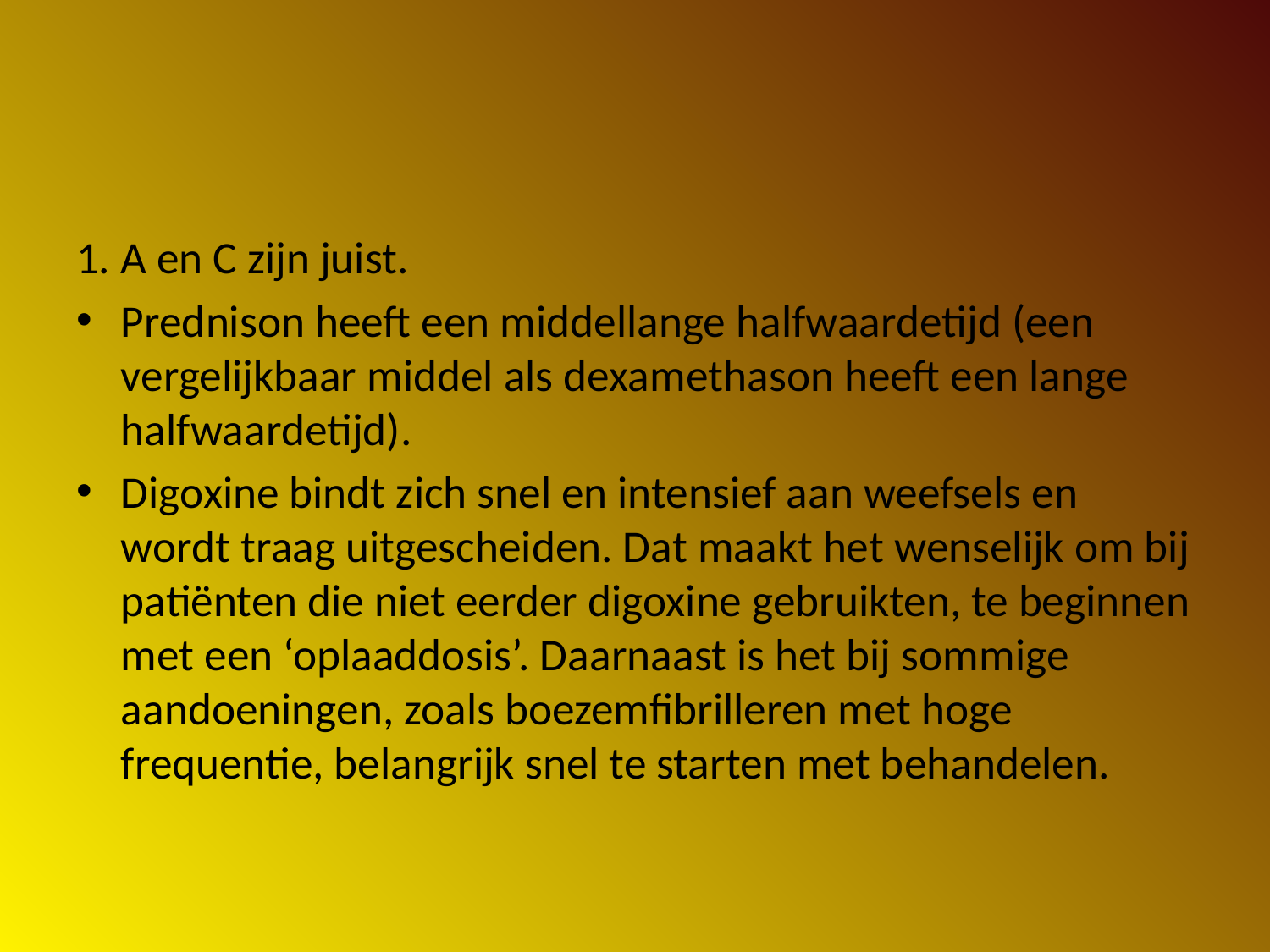

#
1. A en C zijn juist.
Prednison heeft een middellange halfwaardetijd (een vergelijkbaar middel als dexamethason heeft een lange halfwaardetijd).
Digoxine bindt zich snel en intensief aan weefsels en wordt traag uitgescheiden. Dat maakt het wenselijk om bij patiënten die niet eerder digoxine gebruikten, te beginnen met een ‘oplaaddosis’. Daarnaast is het bij sommige aandoeningen, zoals boezemfibrilleren met hoge frequentie, belangrijk snel te starten met behandelen.